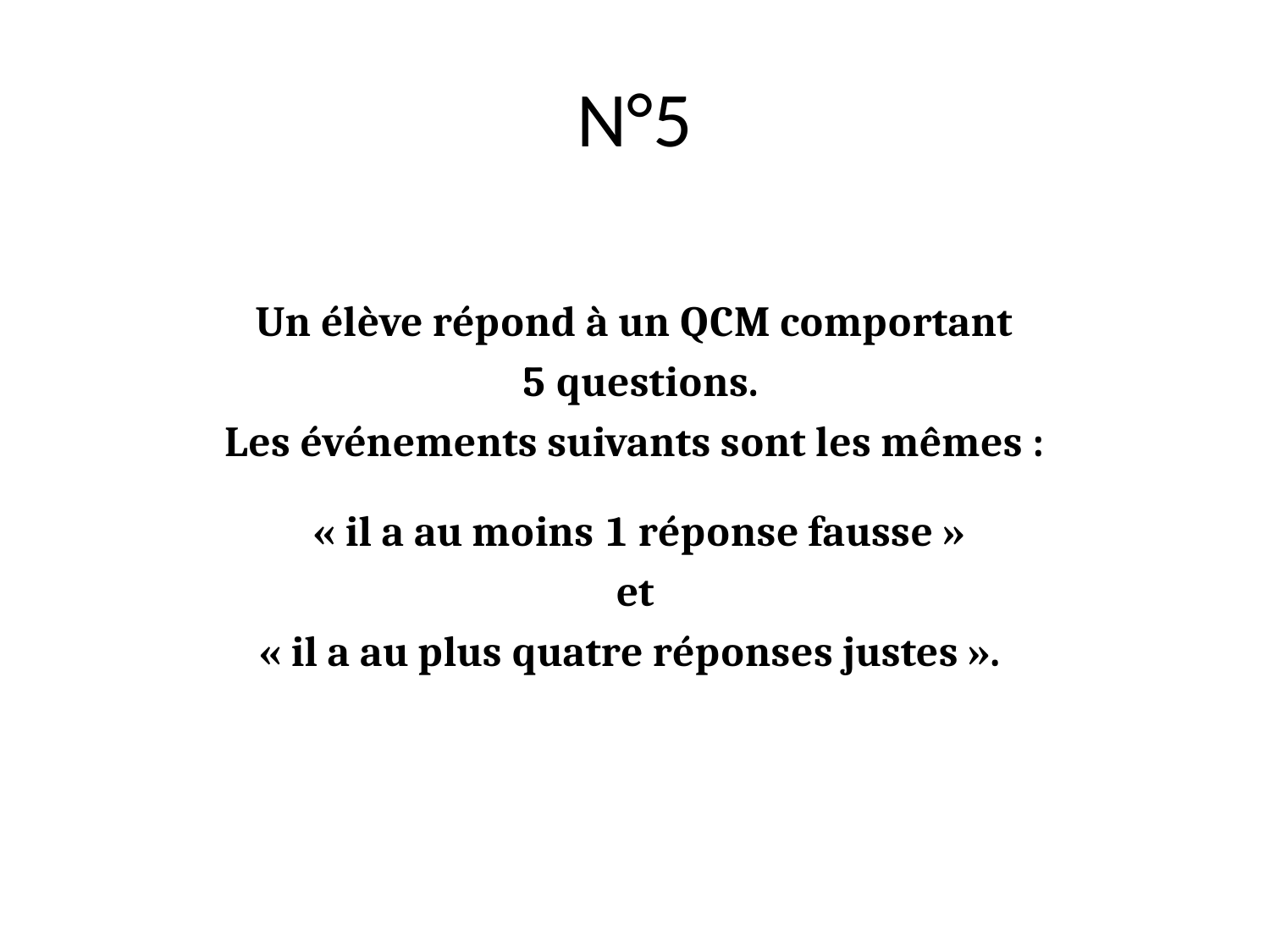

# N°5

Un élève répond à un QCM comportant
 5 questions.
Les événements suivants sont les mêmes :

 « il a au moins 1 réponse fausse »
et
« il a au plus quatre réponses justes ».